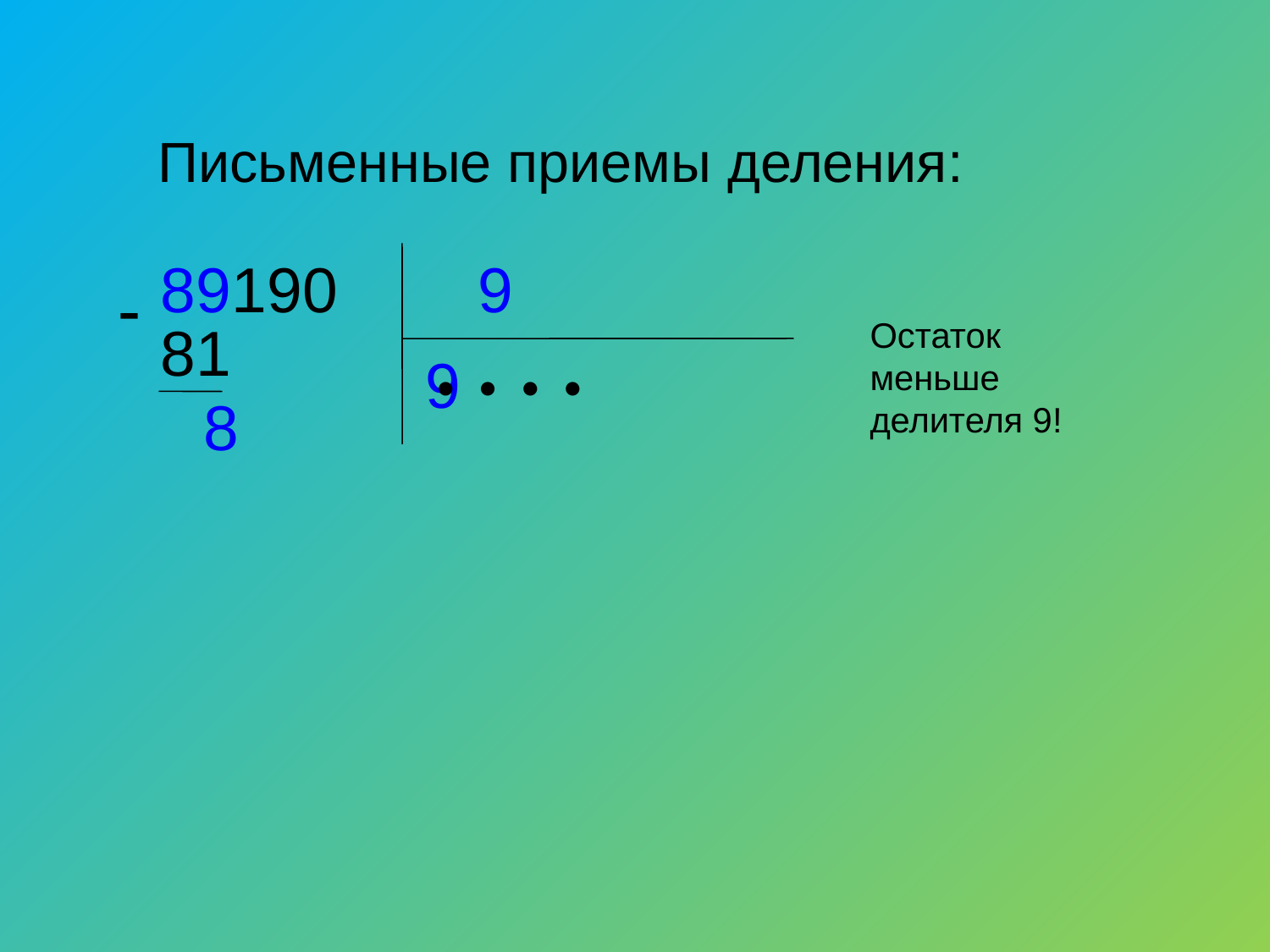

Письменные приемы деления:
89190

9
−
81
Остаток меньше делителя 9!

9
●
●
●
●
8